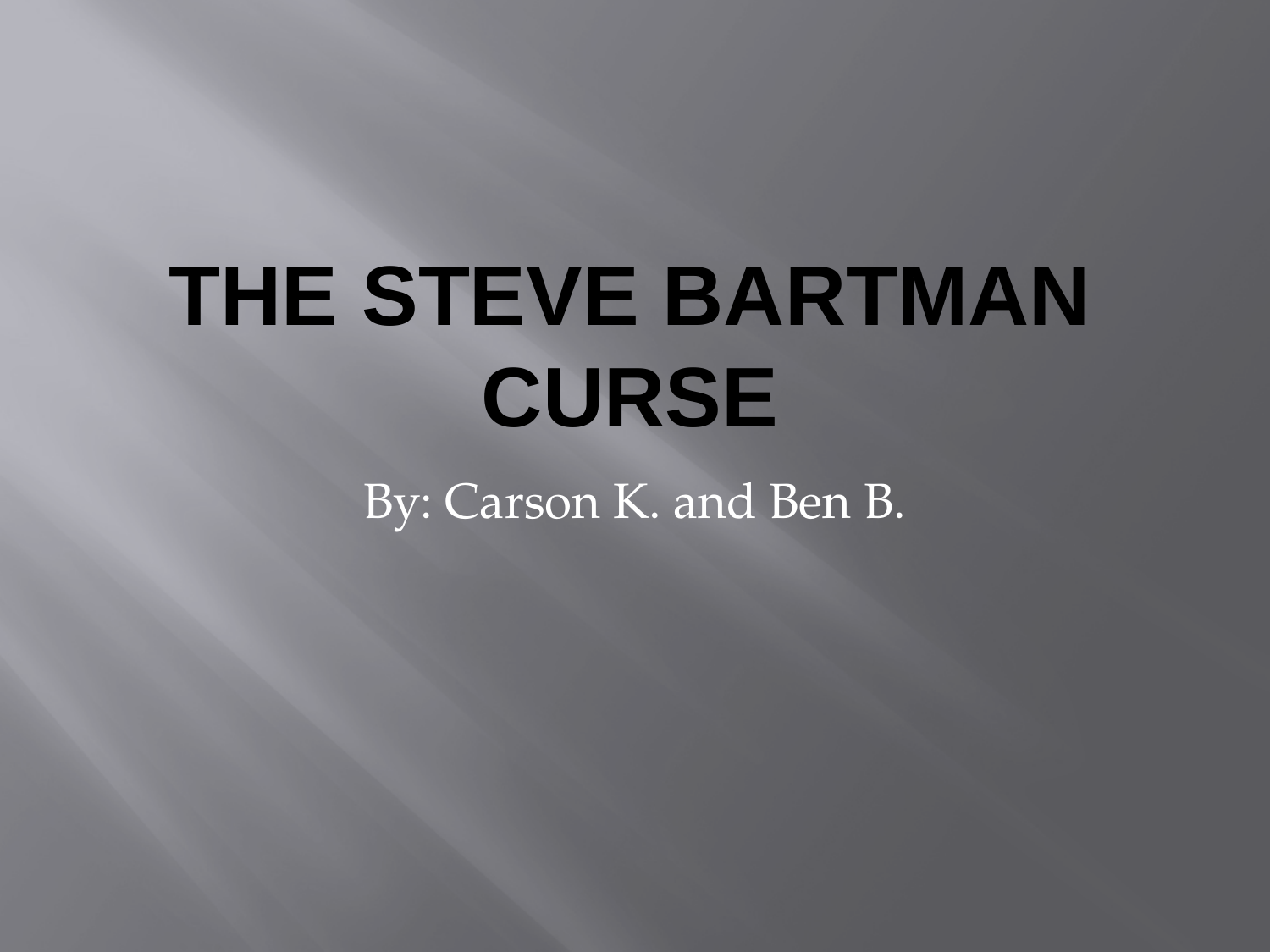

# The steve bartman curse
By: Carson K. and Ben B.